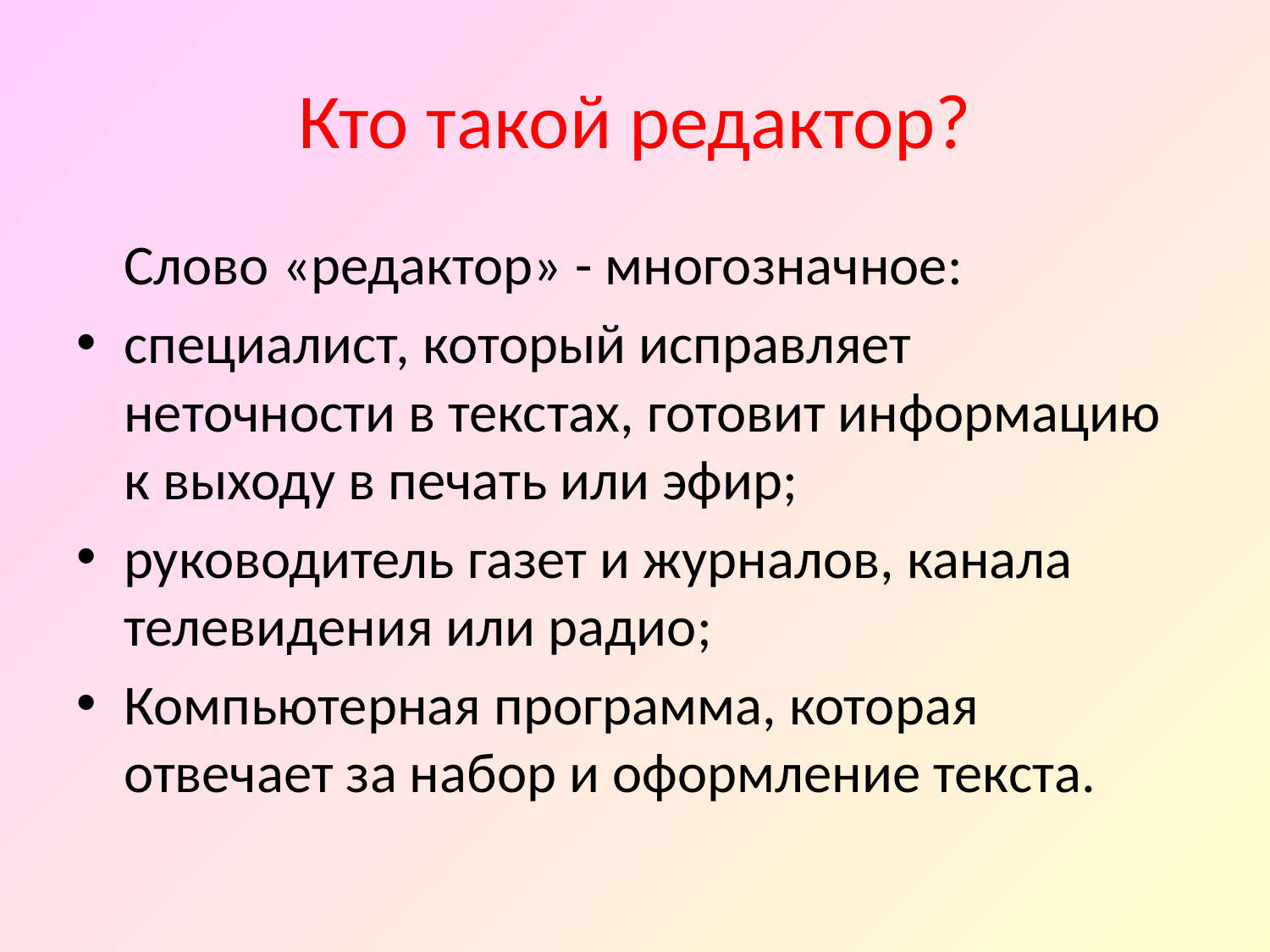

# Кто такой редактор?
	Слово «редактор» - многозначное:
специалист, который исправляет неточности в текстах, готовит информацию к выходу в печать или эфир;
руководитель газет и журналов, канала телевидения или радио;
Компьютерная программа, которая отвечает за набор и оформление текста.